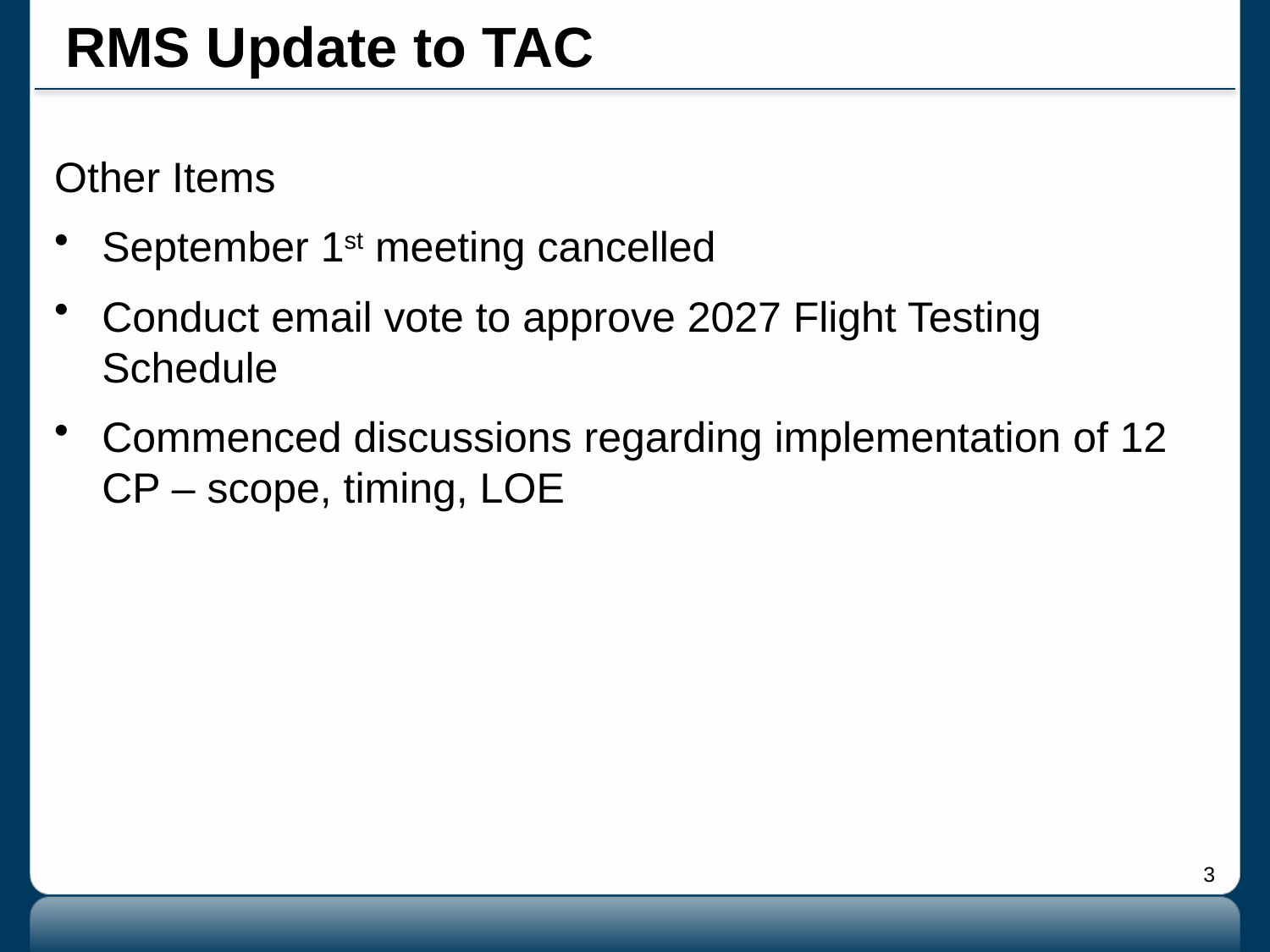

# RMS Update to TAC
Other Items
September 1st meeting cancelled
Conduct email vote to approve 2027 Flight Testing Schedule
Commenced discussions regarding implementation of 12 CP – scope, timing, LOE